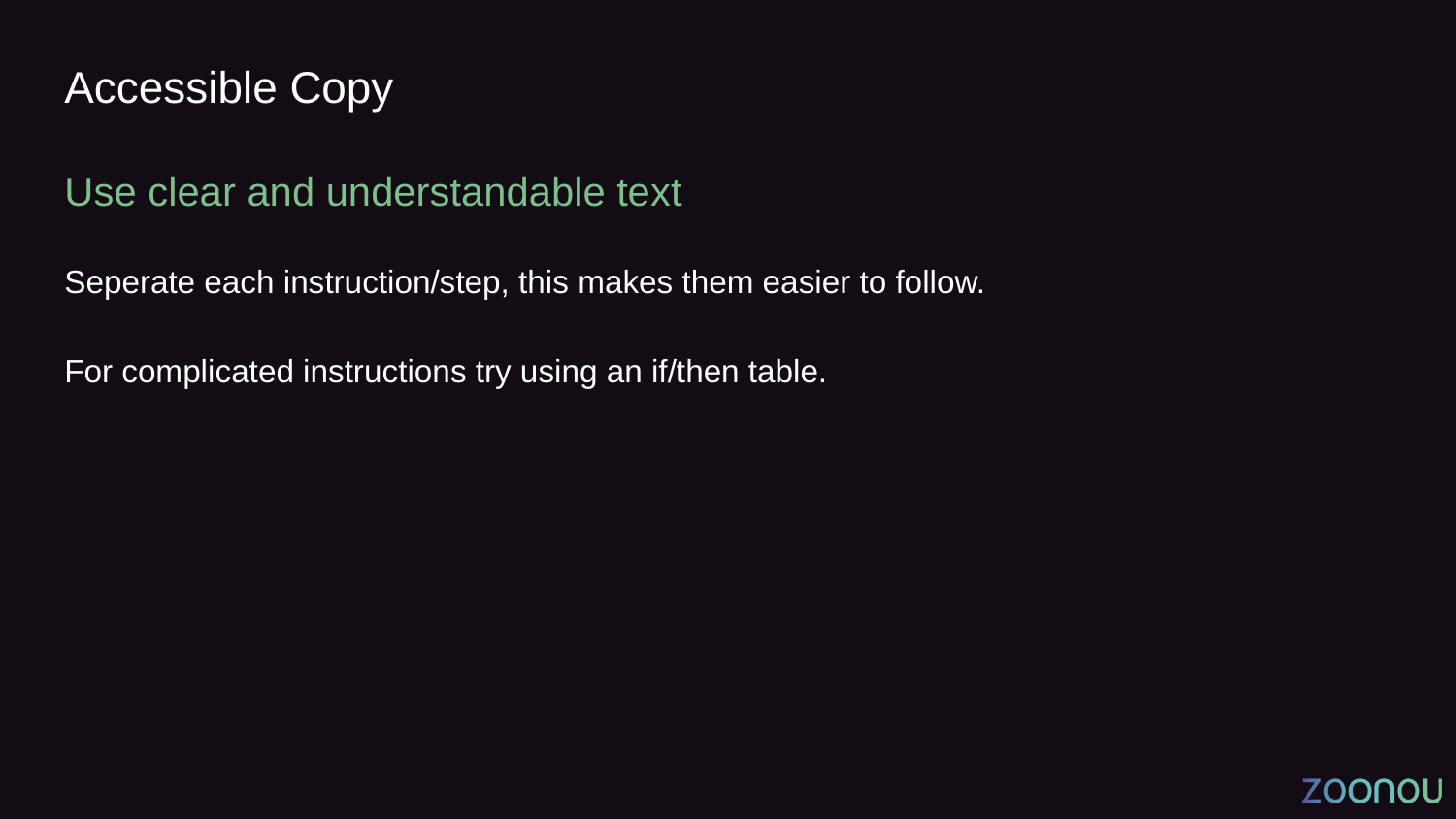

# Accessible Copy

Use clear and understandable text

Seperate each instruction/step, this makes them easier to follow.

For complicated instructions try using an if/then table.